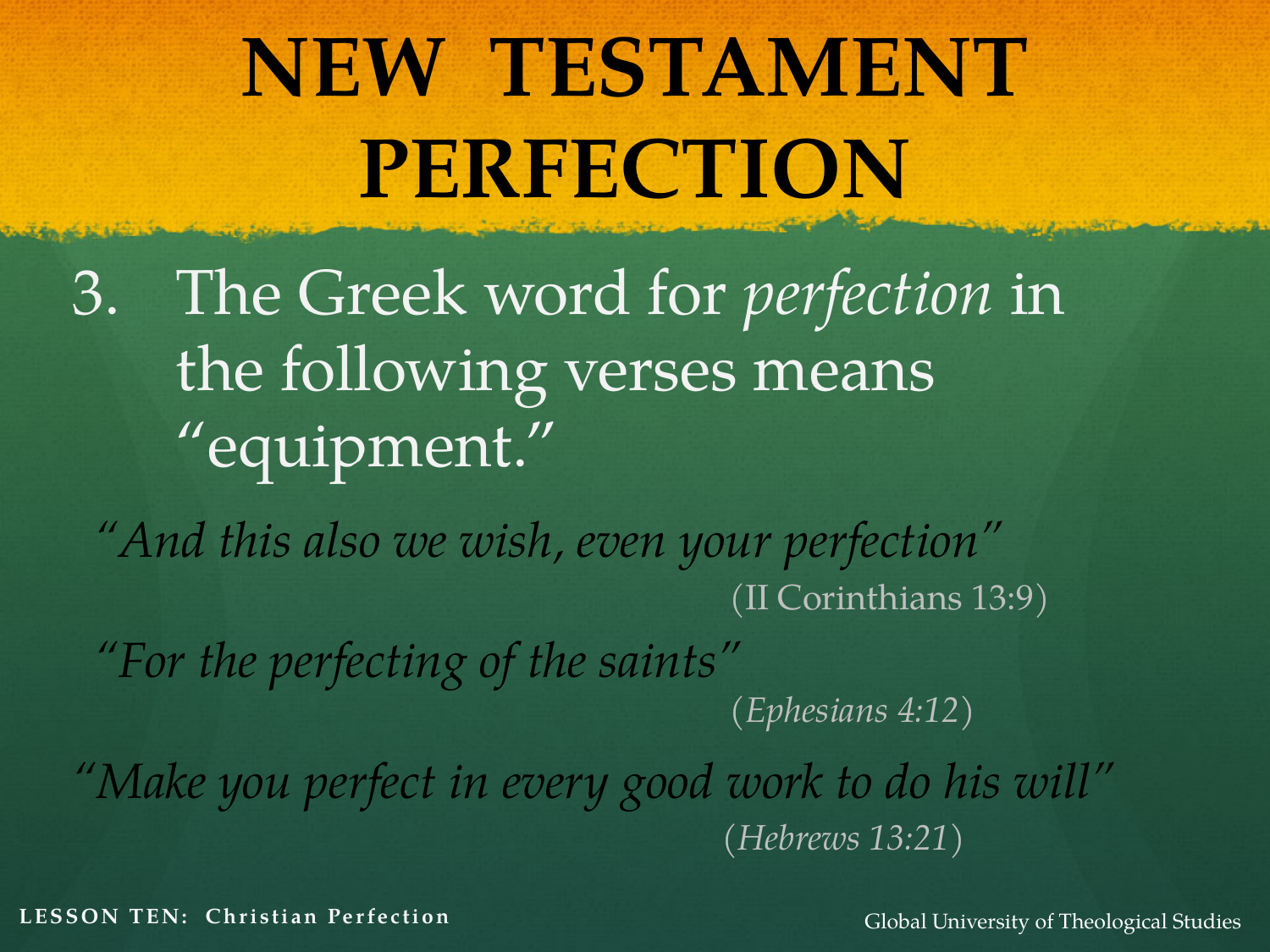

# NEW  TESTAMENT PERFECTION
The Greek word for perfection in the following verses means “equipment.”
“And this also we wish, even your perfection”                        					(II Corinthians 13:9)
“For the perfecting of the saints”	                        						(Ephesians 4:12)
LESSON TEN:  Christian Perfection
Global University of Theological Studies
“Make you perfect in every good work to do his will”	                        			  (Hebrews 13:21)